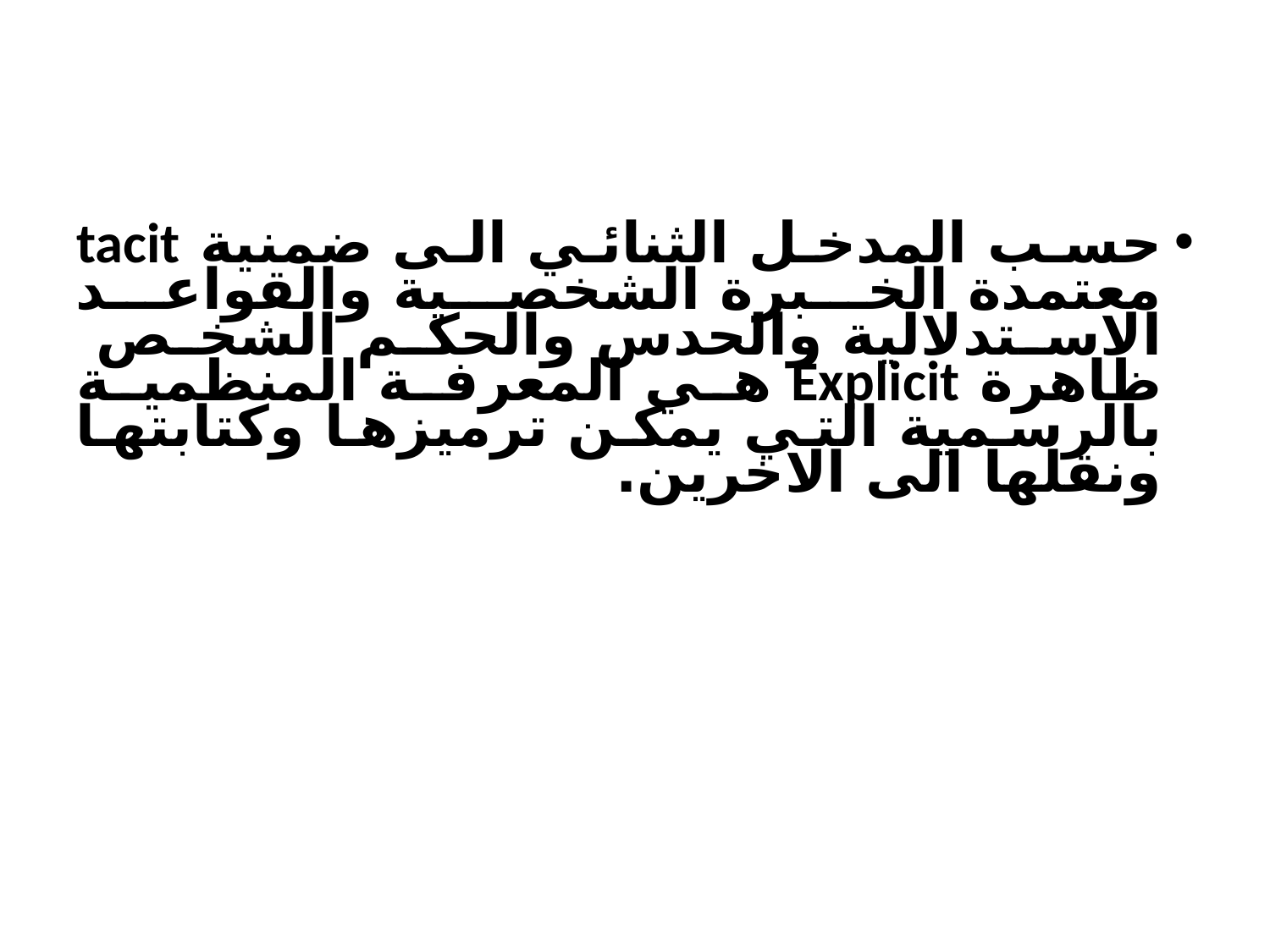

حسب المدخل الثنائي الى ضمنية tacit معتمدة الخبرة الشخصية والقواعد الاستدلالية والحدس والحكم الشخص  ظاهرة Explicit هي المعرفة المنظمية بالرسمية التي يمكن ترميزها وكتابتها ونقلها الى الاخرين.